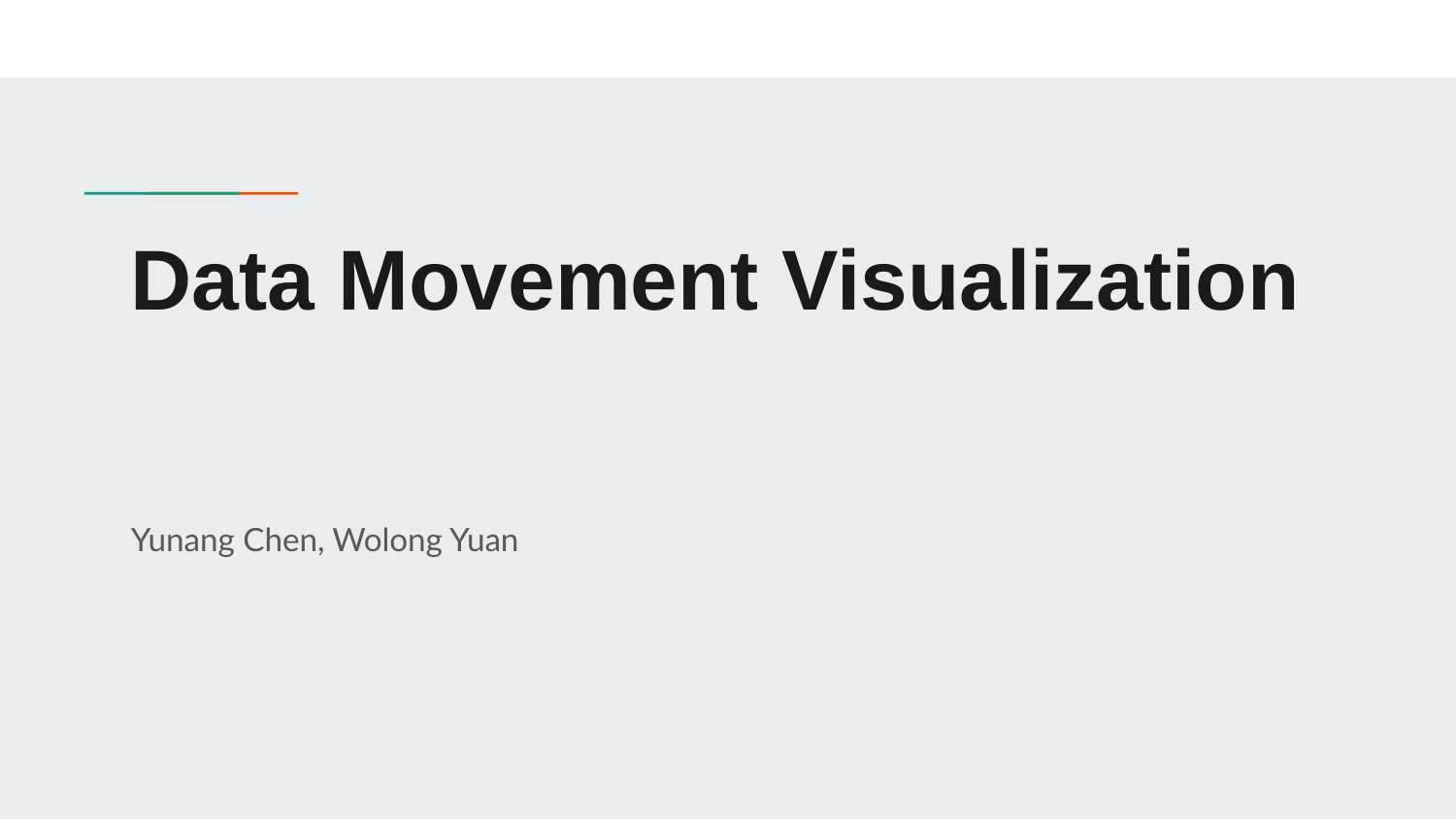

# Data Movement Visualization
Yunang Chen, Wolong Yuan